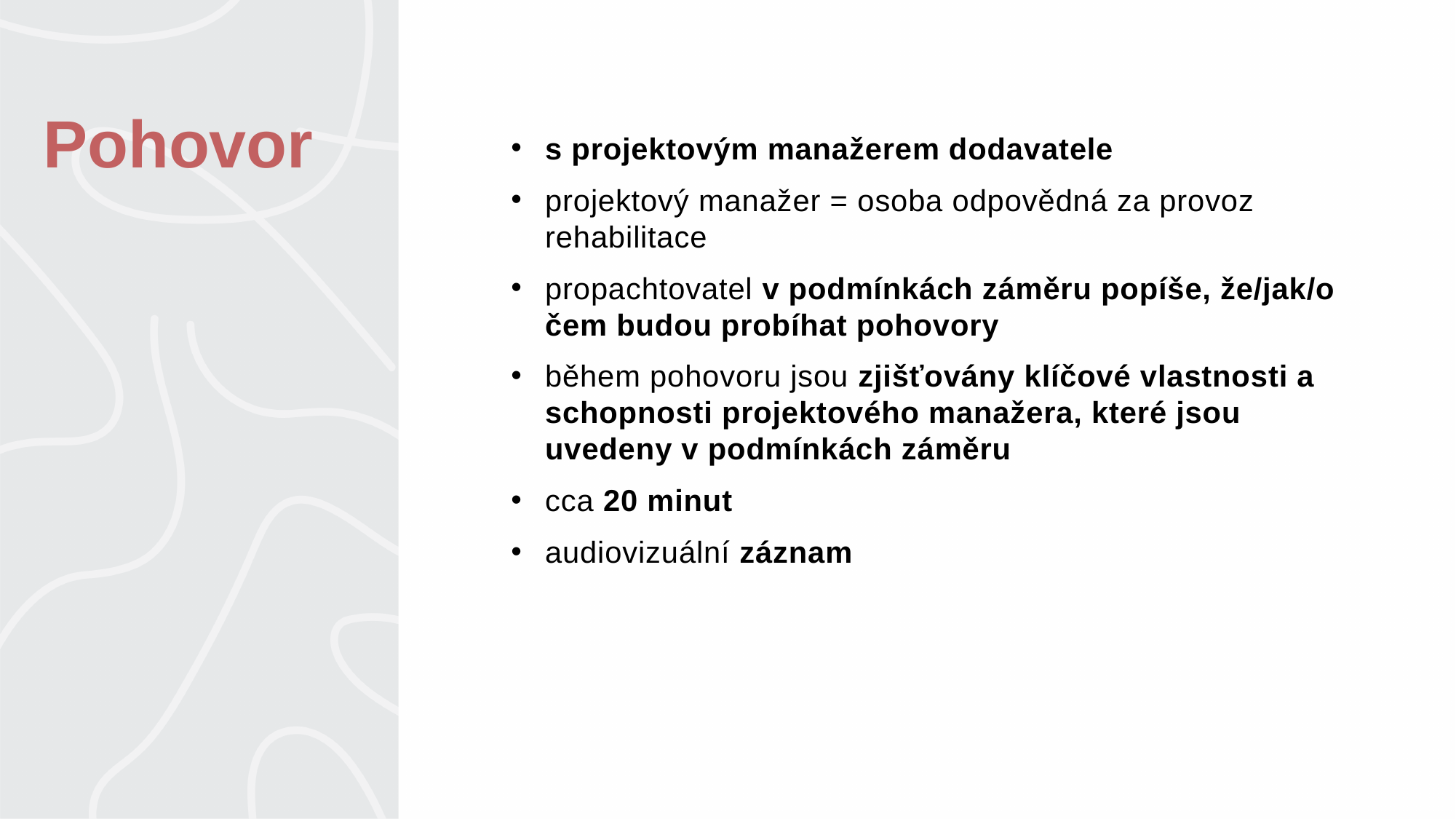

# Pohovor
s projektovým manažerem dodavatele
projektový manažer = osoba odpovědná za provoz rehabilitace
propachtovatel v podmínkách záměru popíše, že/jak/o čem budou probíhat pohovory
během pohovoru jsou zjišťovány klíčové vlastnosti a schopnosti projektového manažera, které jsou uvedeny v podmínkách záměru
cca 20 minut
audiovizuální záznam